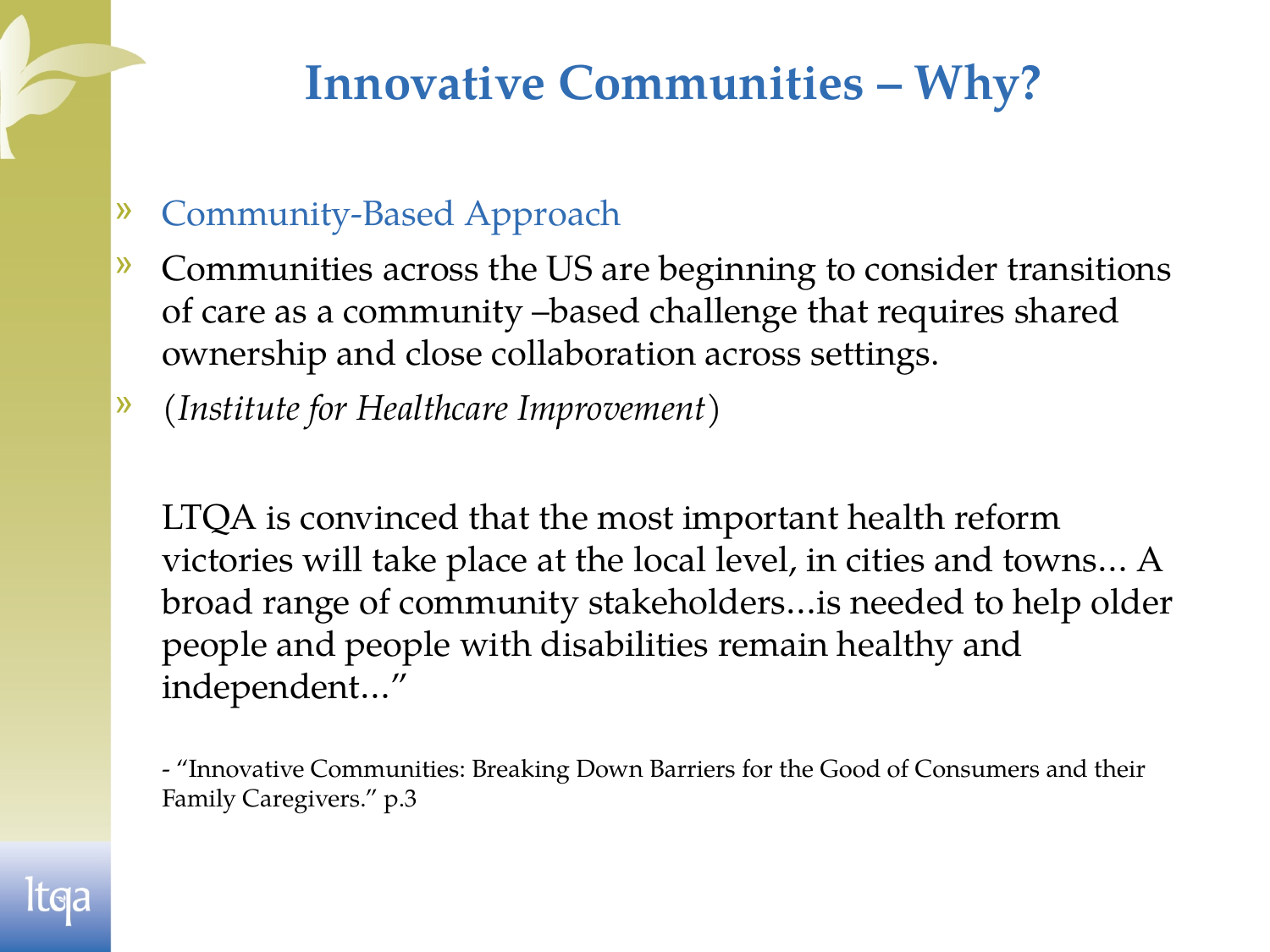

# Innovative Communities – Why?
Community-Based Approach
Communities across the US are beginning to consider transitions of care as a community –based challenge that requires shared ownership and close collaboration across settings.
(Institute for Healthcare Improvement)

	LTQA is convinced that the most important health reform victories will take place at the local level, in cities and towns… A broad range of community stakeholders…is needed to help older people and people with disabilities remain healthy and independent…”

	- “Innovative Communities: Breaking Down Barriers for the Good of Consumers and their Family Caregivers.” p.3